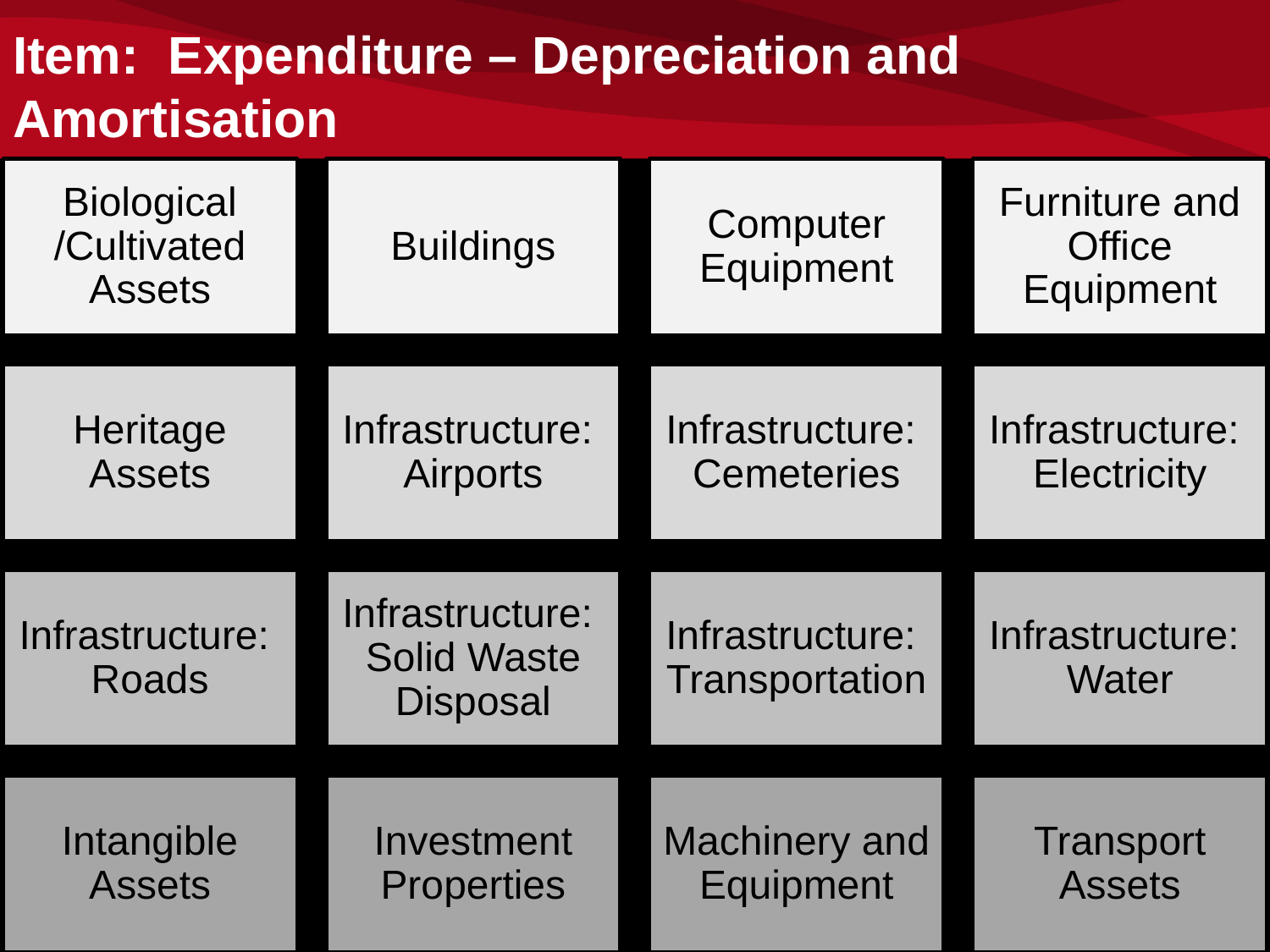

# Item:  Expenditure – Depreciation and Amortisation
Biological /Cultivated Assets
Buildings
Computer Equipment
Furniture and Office Equipment
Heritage Assets
Infrastructure:  Airports
Infrastructure:  Cemeteries
Infrastructure:  Electricity
Infrastructure:  Roads
Infrastructure:  Solid Waste Disposal
Infrastructure:  Transportation
Infrastructure:  Water
Intangible Assets
Investment Properties
Machinery and Equipment
Transport Assets

84